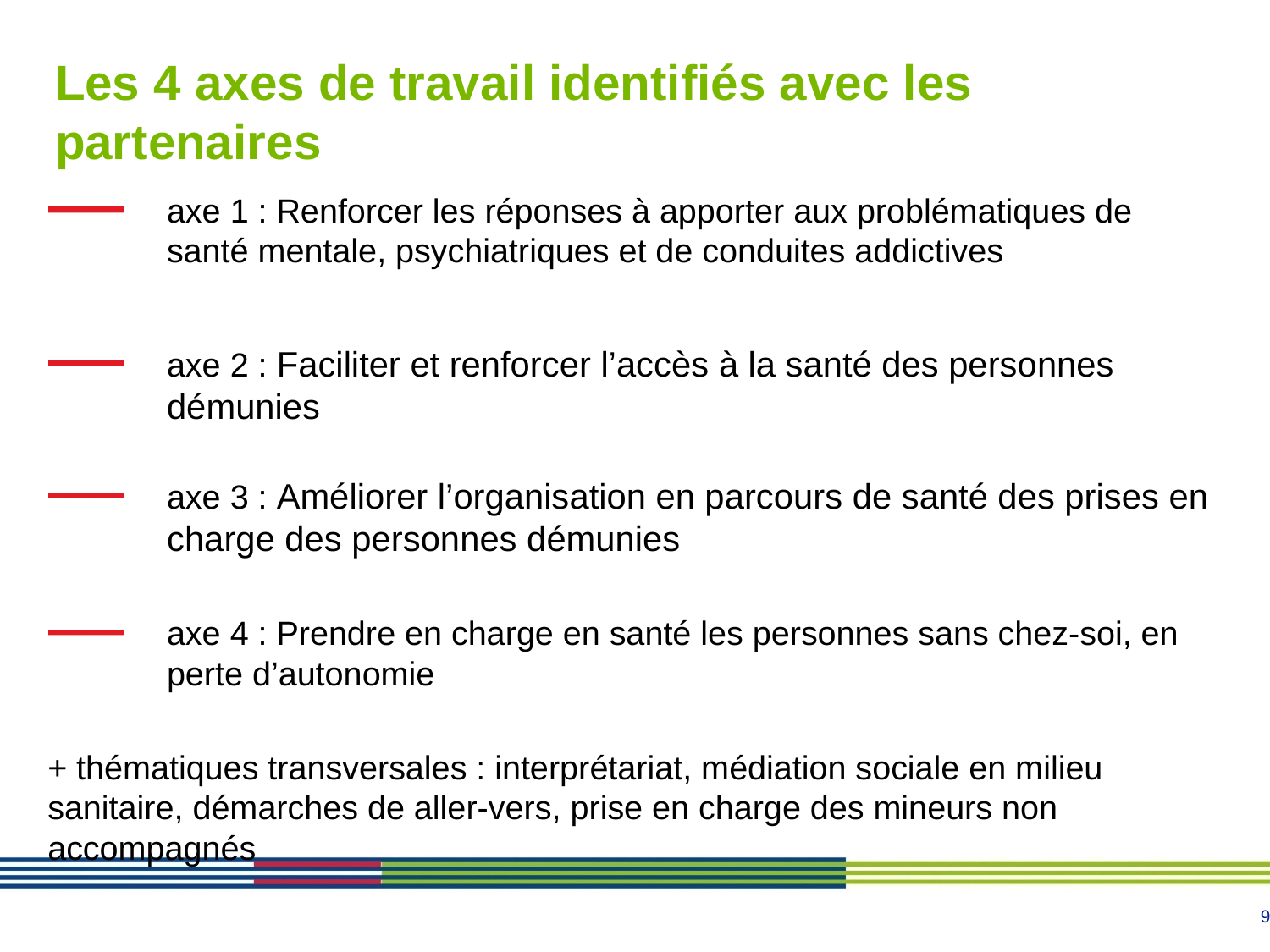

# Les 4 axes de travail identifiés avec les partenaires

axe 1 : Renforcer les réponses à apporter aux problématiques de santé mentale, psychiatriques et de conduites addictives

axe 2 : Faciliter et renforcer l’accès à la santé des personnes démunies
axe 3 : Améliorer l’organisation en parcours de santé des prises en charge des personnes démunies

axe 4 : Prendre en charge en santé les personnes sans chez-soi, en perte d’autonomie

+ thématiques transversales : interprétariat, médiation sociale en milieu sanitaire, démarches de aller-vers, prise en charge des mineurs non accompagnés